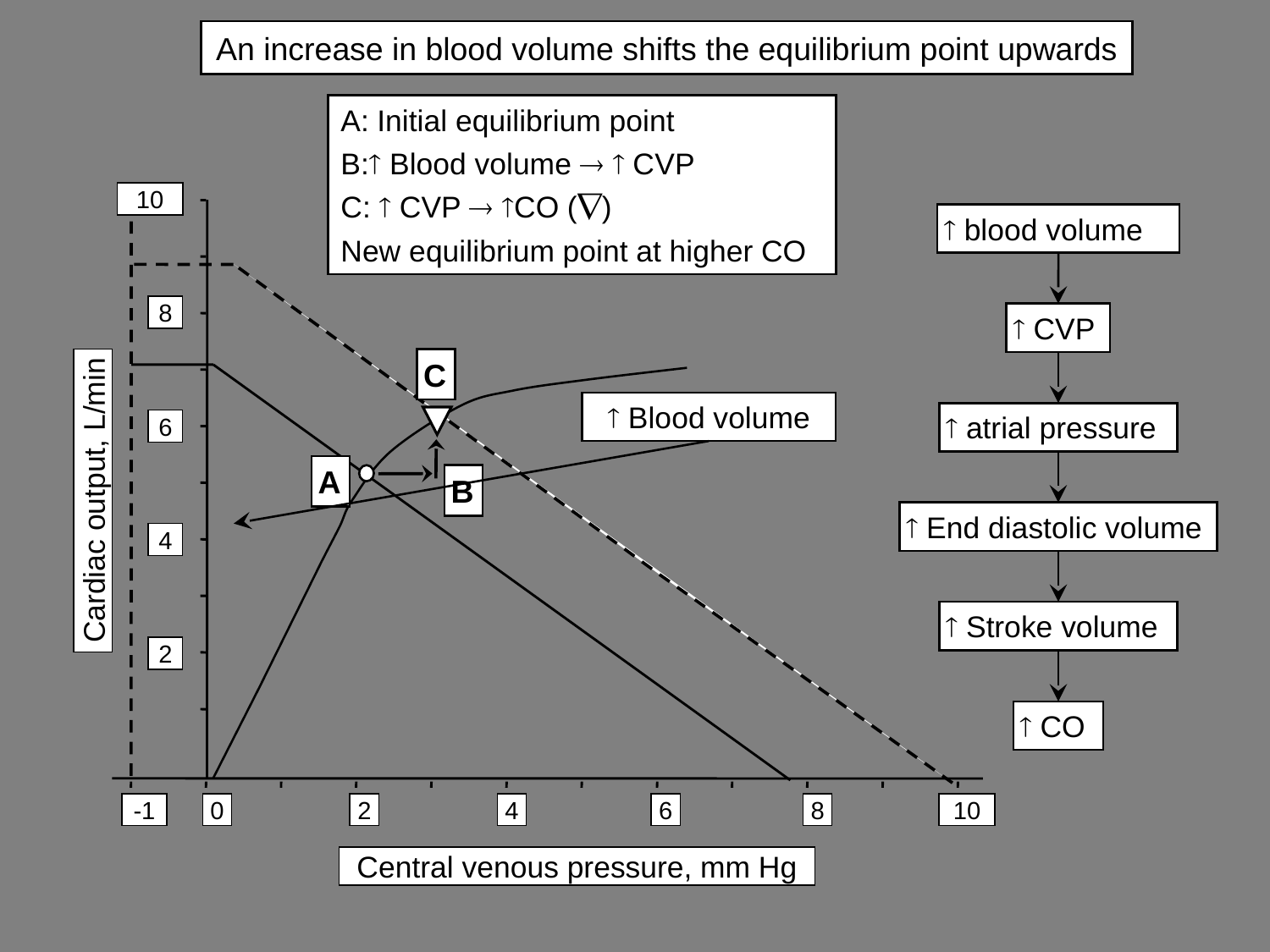

# An increase in blood volume shifts the equilibrium point upwards
A: Initial equilibrium point
B:↑ Blood volume → ↑ CVP
C: ↑ CVP → ↑CO (∇)
New equilibrium point at higher CO
10

8

C

↑ Blood volume

6

A

B
Cardiac output, L/min

4

2

-1
0
2
4
6
8
10
Central venous pressure, mm Hg
↑ blood volume
↑ CVP
↑ atrial pressure
↑ End diastolic volume
↑ Stroke volume
↑ CO